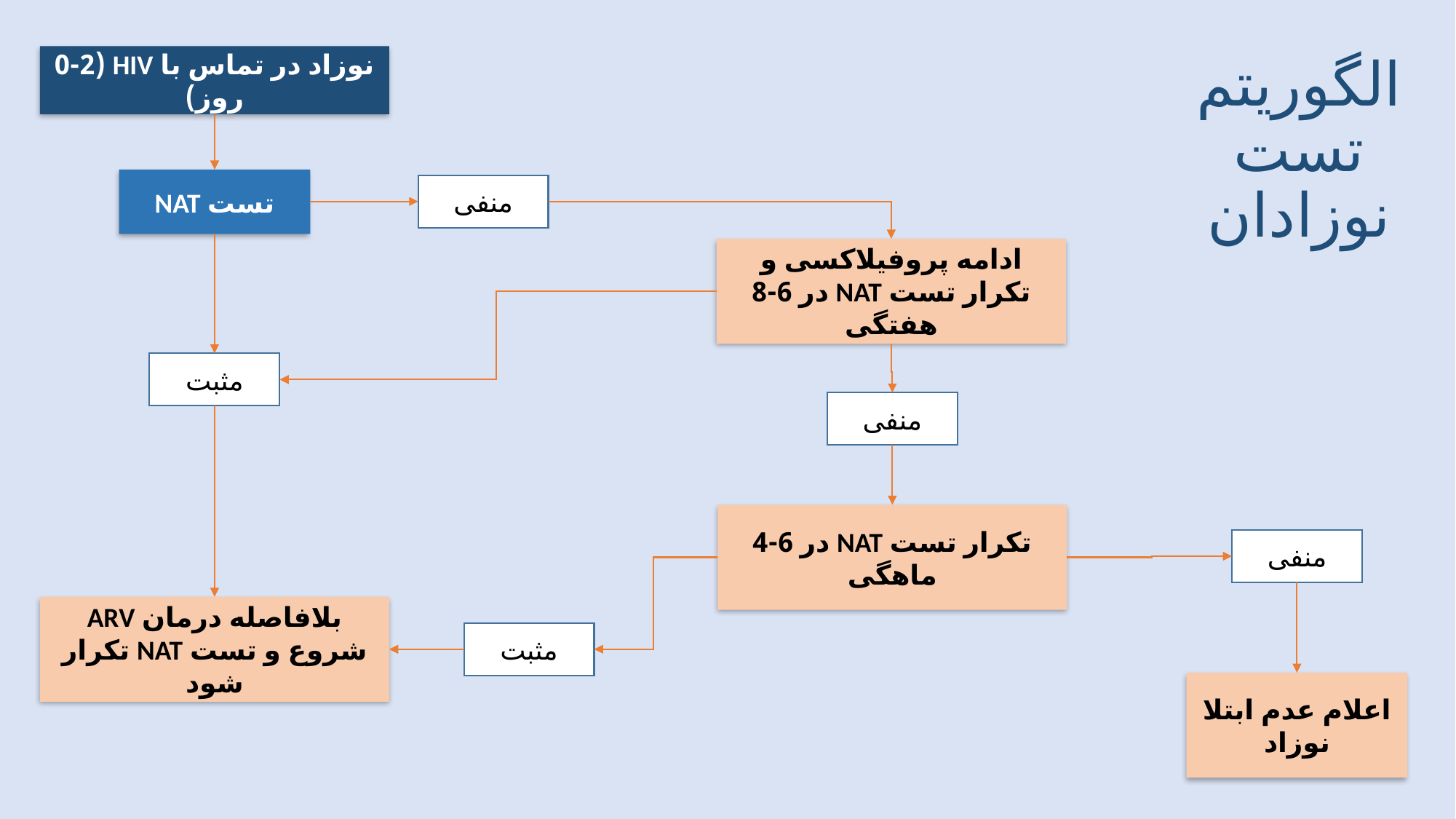

الگوریتم تست نوزادان
نوزاد در تماس با HIV (0-2 روز)
تست NAT
منفی
ادامه پروفیلاکسی و تکرار تست NAT در 6-8 هفتگی
مثبت
منفی
تکرار تست NAT در 6-4 ماهگی
منفی
بلافاصله درمان ARV شروع و تست NAT تکرار شود
مثبت
اعلام عدم ابتلا نوزاد